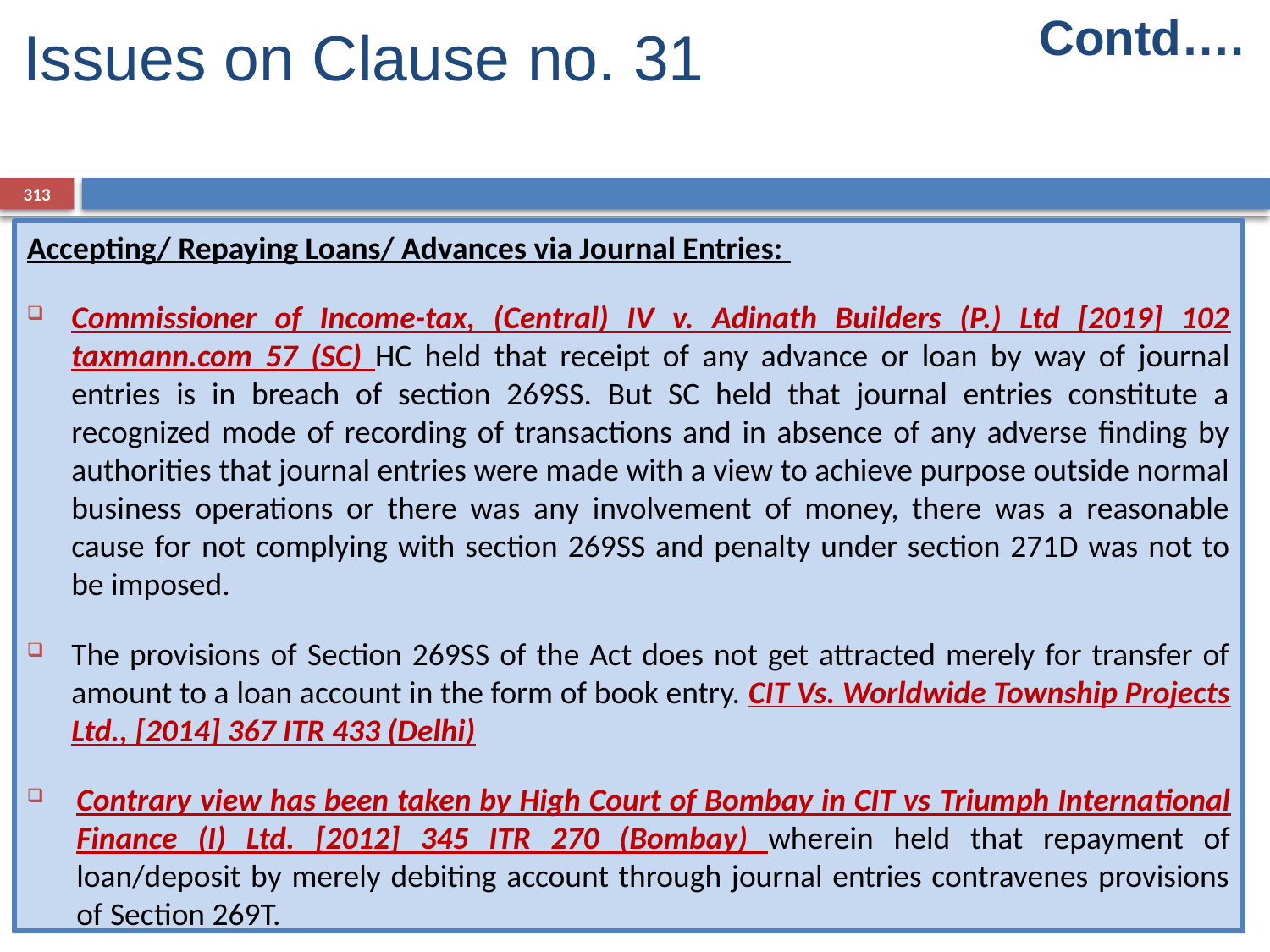

Contd….
# Issues on Clause no. 31
313
Accepting/ Repaying Loans/ Advances via Journal Entries:
Commissioner of Income-tax, (Central) IV v. Adinath Builders (P.) Ltd [2019] 102 taxmann.com 57 (SC) HC held that receipt of any advance or loan by way of journal entries is in breach of section 269SS. But SC held that journal entries constitute a recognized mode of recording of transactions and in absence of any adverse finding by authorities that journal entries were made with a view to achieve purpose outside normal business operations or there was any involvement of money, there was a reasonable cause for not complying with section 269SS and penalty under section 271D was not to be imposed.
The provisions of Section 269SS of the Act does not get attracted merely for transfer of amount to a loan account in the form of book entry. CIT Vs. Worldwide Township Projects Ltd., [2014] 367 ITR 433 (Delhi)
Contrary view has been taken by High Court of Bombay in CIT vs Triumph International Finance (I) Ltd. [2012] 345 ITR 270 (Bombay) wherein held that repayment of loan/deposit by merely debiting account through journal entries contravenes provisions of Section 269T.